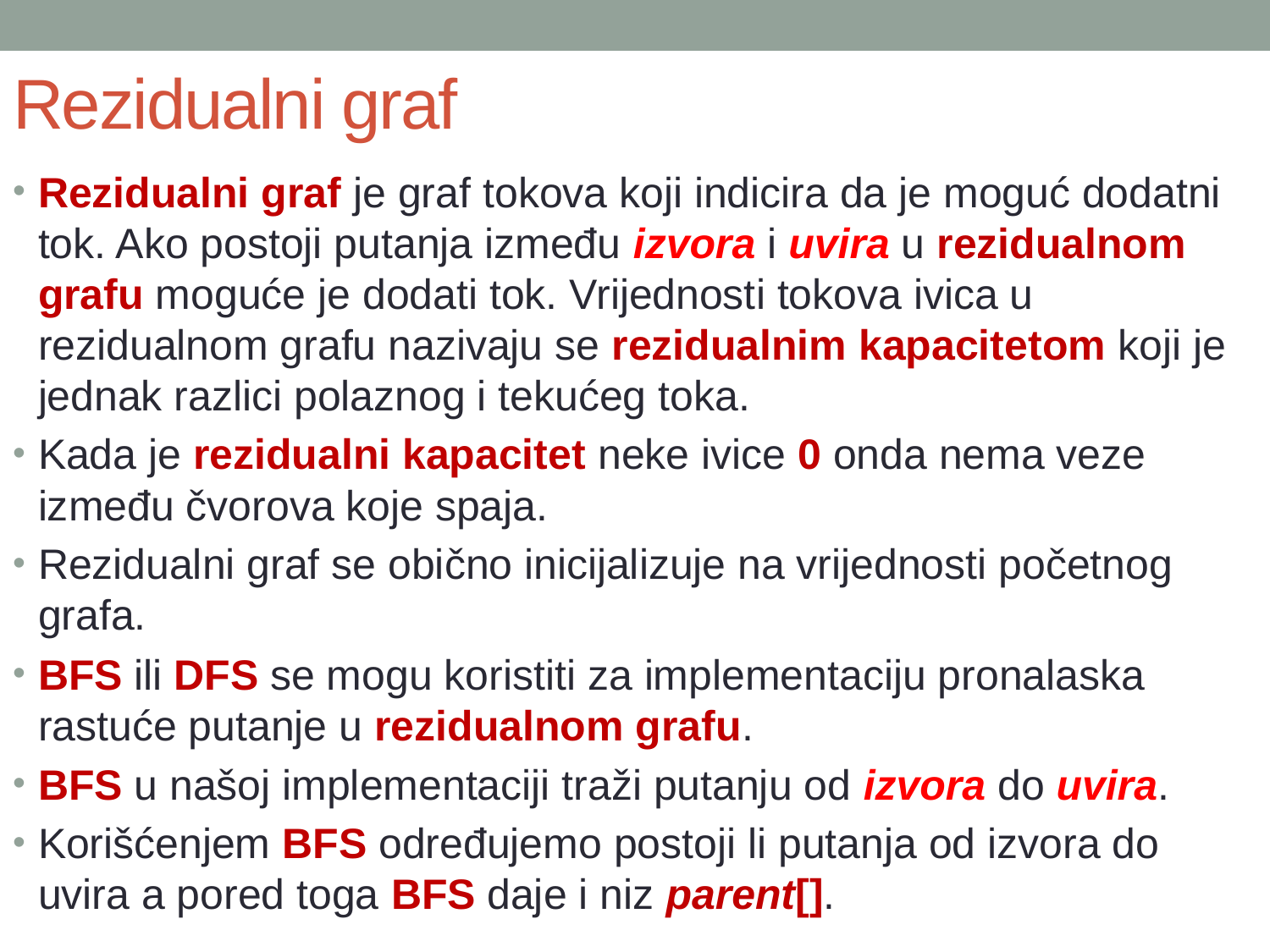

# Rezidualni graf
Rezidualni graf je graf tokova koji indicira da je moguć dodatni tok. Ako postoji putanja između izvora i uvira u rezidualnom grafu moguće je dodati tok. Vrijednosti tokova ivica u rezidualnom grafu nazivaju se rezidualnim kapacitetom koji je jednak razlici polaznog i tekućeg toka.
Kada je rezidualni kapacitet neke ivice 0 onda nema veze između čvorova koje spaja.
Rezidualni graf se obično inicijalizuje na vrijednosti početnog grafa.
BFS ili DFS se mogu koristiti za implementaciju pronalaska rastuće putanje u rezidualnom grafu.
BFS u našoj implementaciji traži putanju od izvora do uvira.
Korišćenjem BFS određujemo postoji li putanja od izvora do uvira a pored toga BFS daje i niz parent[].